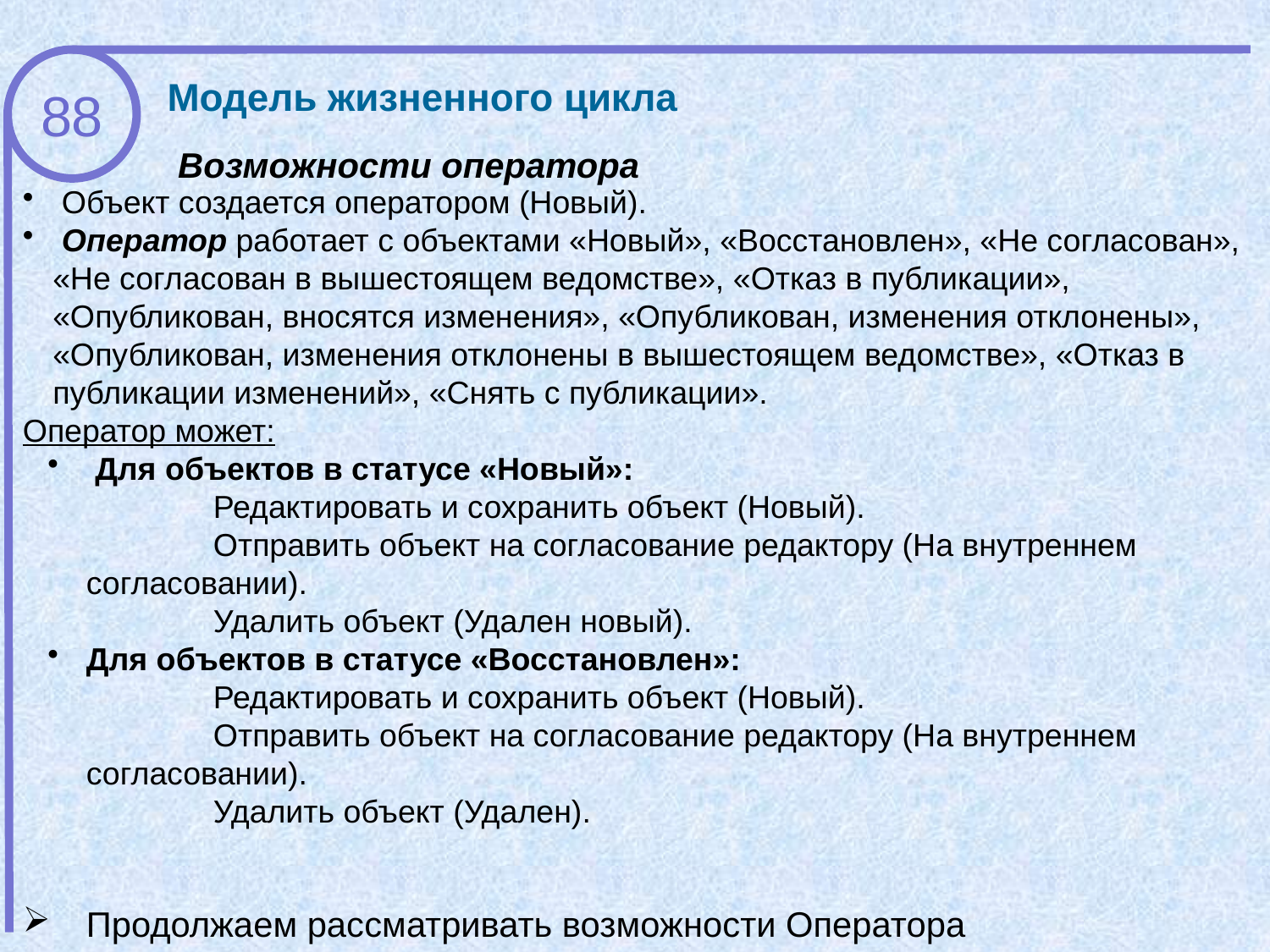

Модель жизненного цикла
88
Возможности оператора
 Объект создается оператором (Новый).
 Оператор работает с объектами «Новый», «Восстановлен», «Не согласован», «Не согласован в вышестоящем ведомстве», «Отказ в публикации», «Опубликован, вносятся изменения», «Опубликован, изменения отклонены», «Опубликован, изменения отклонены в вышестоящем ведомстве», «Отказ в публикации изменений», «Снять с публикации».
Оператор может:
 Для объектов в статусе «Новый»:
	Редактировать и сохранить объект (Новый).
	Отправить объект на согласование редактору (На внутреннем согласовании).
	Удалить объект (Удален новый).
Для объектов в статусе «Восстановлен»:
	Редактировать и сохранить объект (Новый).
	Отправить объект на согласование редактору (На внутреннем согласовании).
	Удалить объект (Удален).

Продолжаем рассматривать возможности Оператора